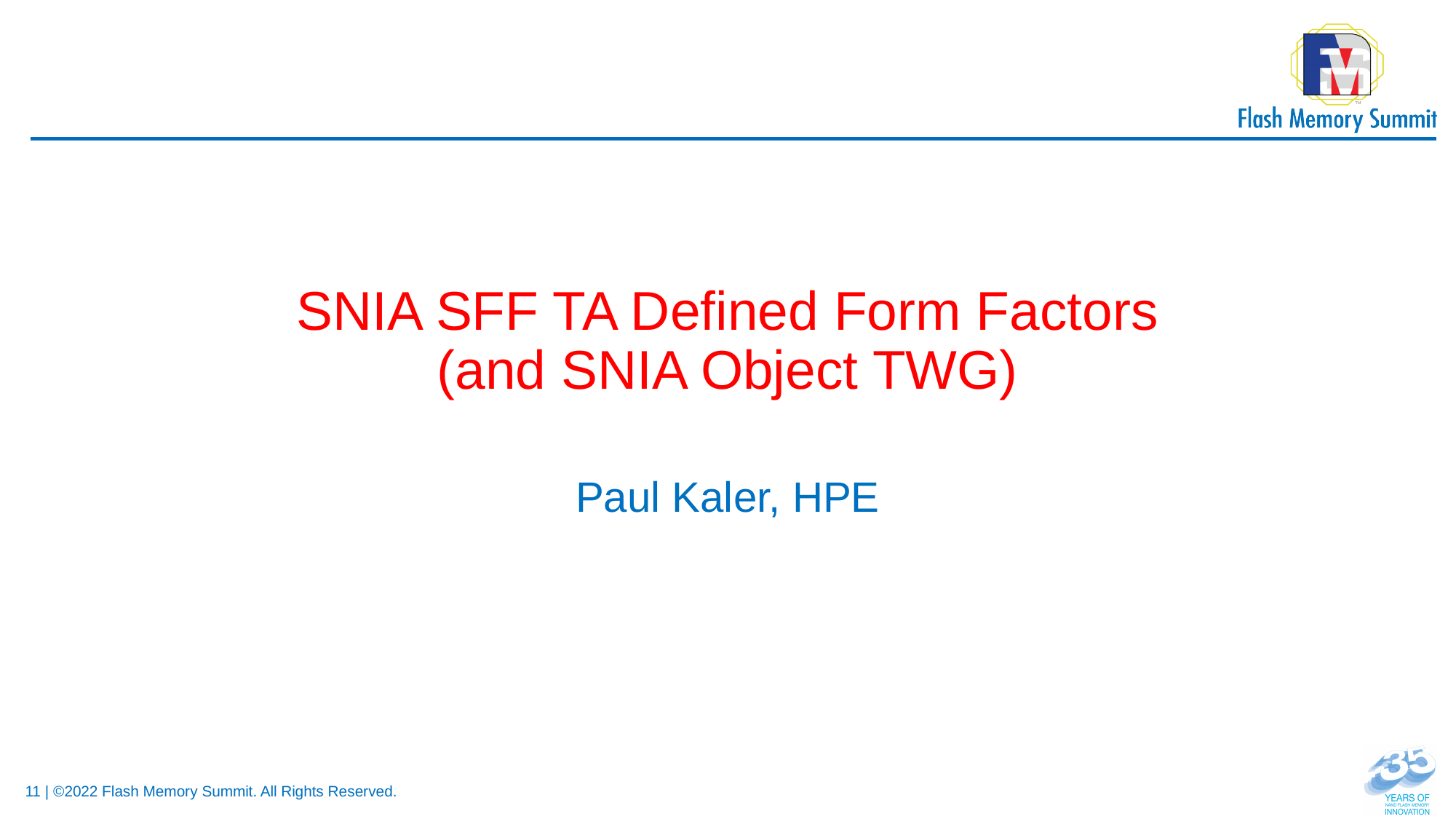

# SNIA SFF TA Defined Form Factors (and SNIA Object TWG)
Paul Kaler, HPE